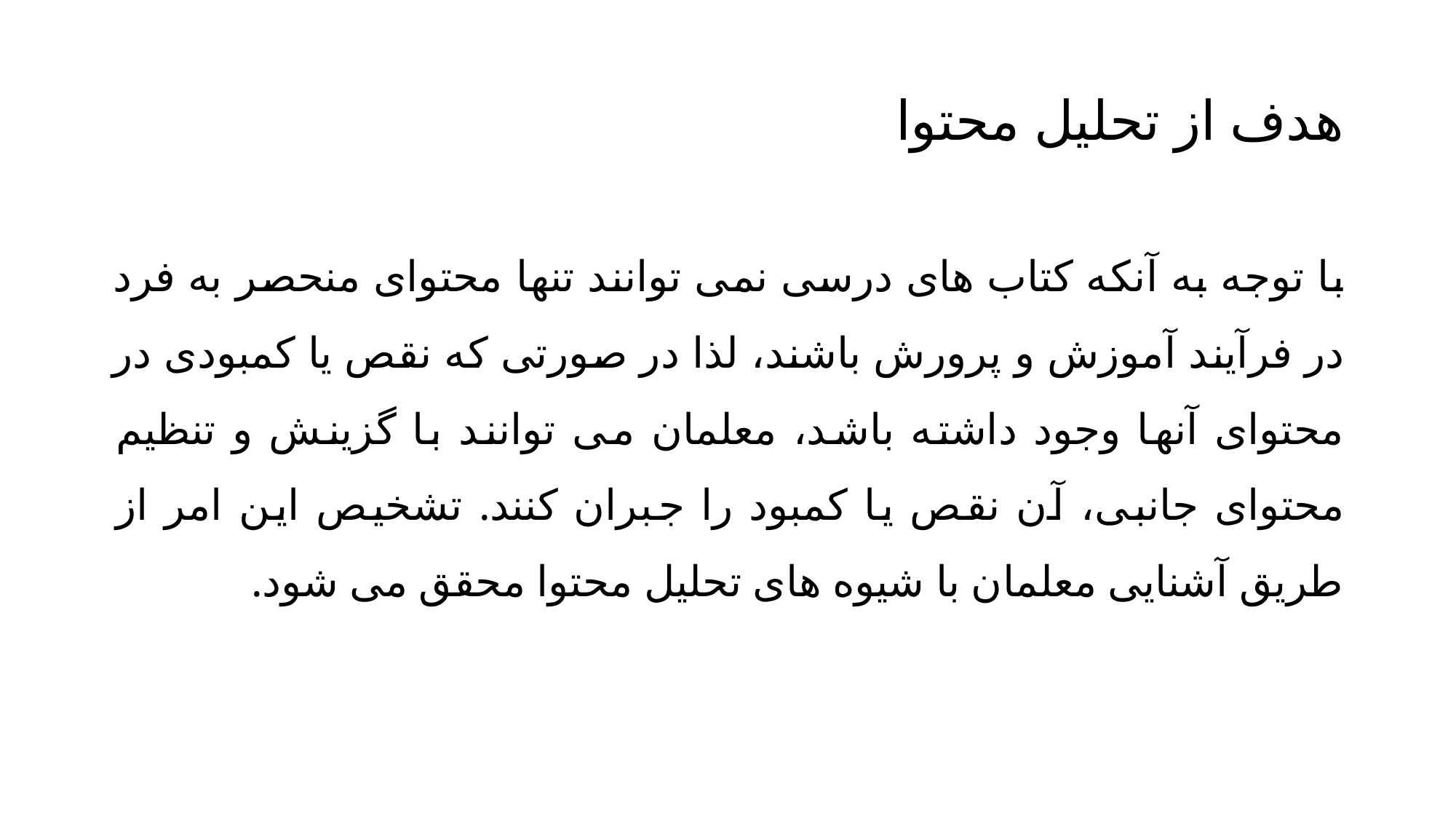

# هدف از تحلیل محتوا
با توجه به آنکه کتاب های درسی نمی توانند تنها محتوای منحصر به فرد در فرآیند آموزش و پرورش باشند، لذا در صورتی که نقص یا کمبودی در محتوای آنها وجود داشته باشد، معلمان می توانند با گزینش و تنظیم محتوای جانبی، آن نقص یا کمبود را جبران کنند. تشخیص این امر از طریق آشنایی معلمان با شیوه های تحلیل محتوا محقق می شود.